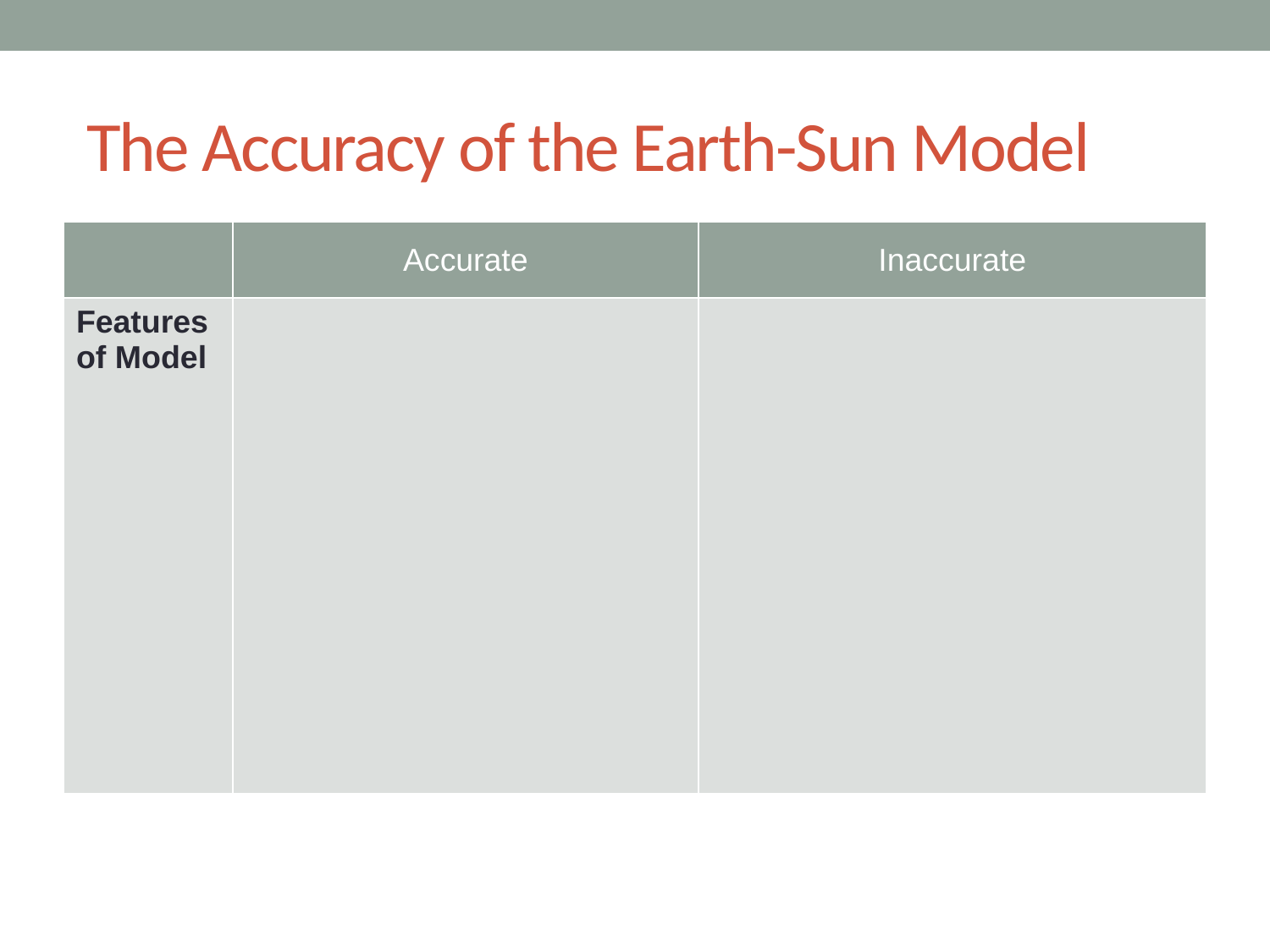

# The Accuracy of the Earth-Sun Model
|  | Accurate | Inaccurate |
| --- | --- | --- |
| Features of Model |  |  |